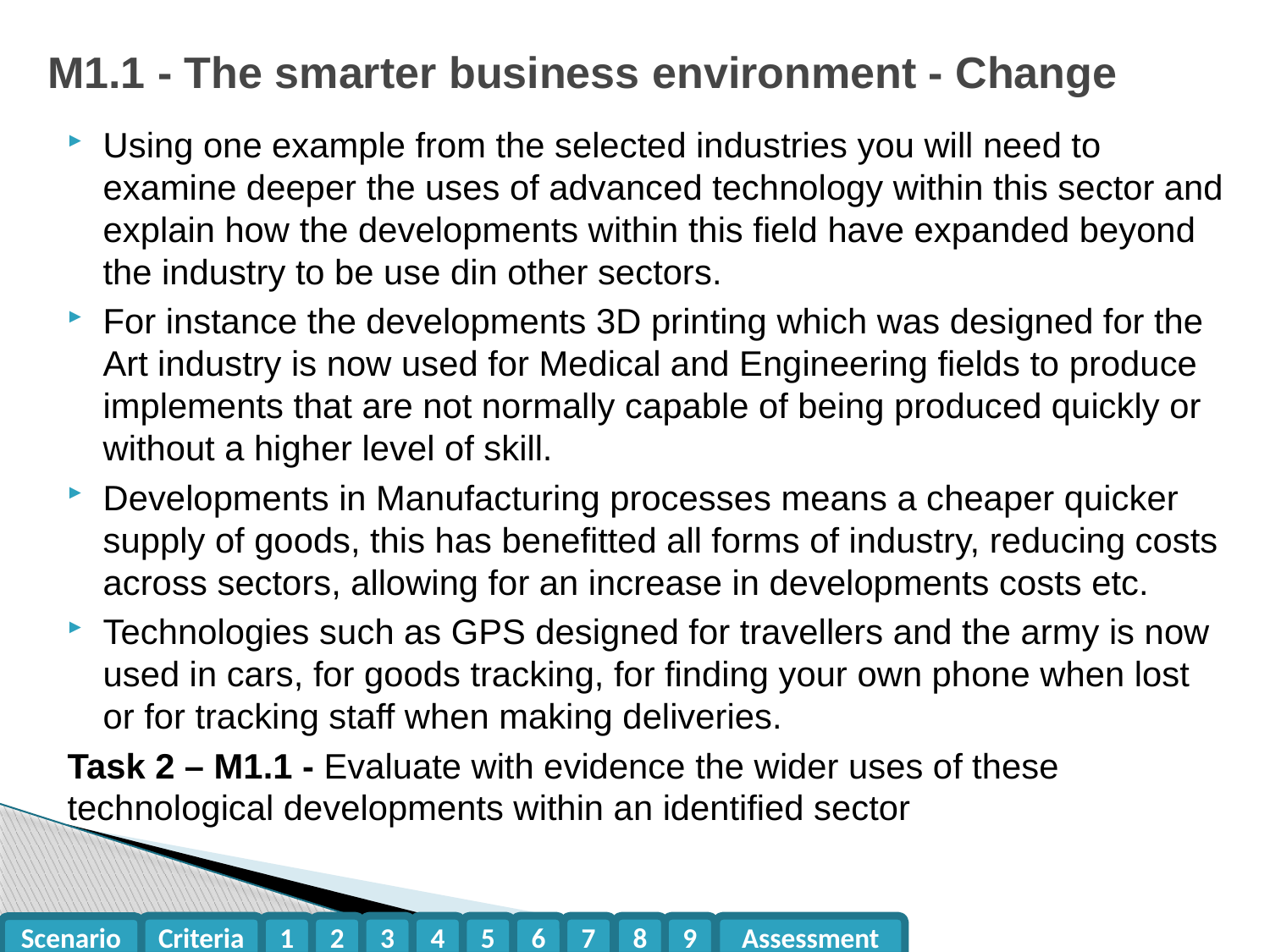

# M1.1 - The smarter business environment - Change
Using one example from the selected industries you will need to examine deeper the uses of advanced technology within this sector and explain how the developments within this field have expanded beyond the industry to be use din other sectors.
For instance the developments 3D printing which was designed for the Art industry is now used for Medical and Engineering fields to produce implements that are not normally capable of being produced quickly or without a higher level of skill.
Developments in Manufacturing processes means a cheaper quicker supply of goods, this has benefitted all forms of industry, reducing costs across sectors, allowing for an increase in developments costs etc.
Technologies such as GPS designed for travellers and the army is now used in cars, for goods tracking, for finding your own phone when lost or for tracking staff when making deliveries.
Task 2 – M1.1 - Evaluate with evidence the wider uses of these technological developments within an identified sector